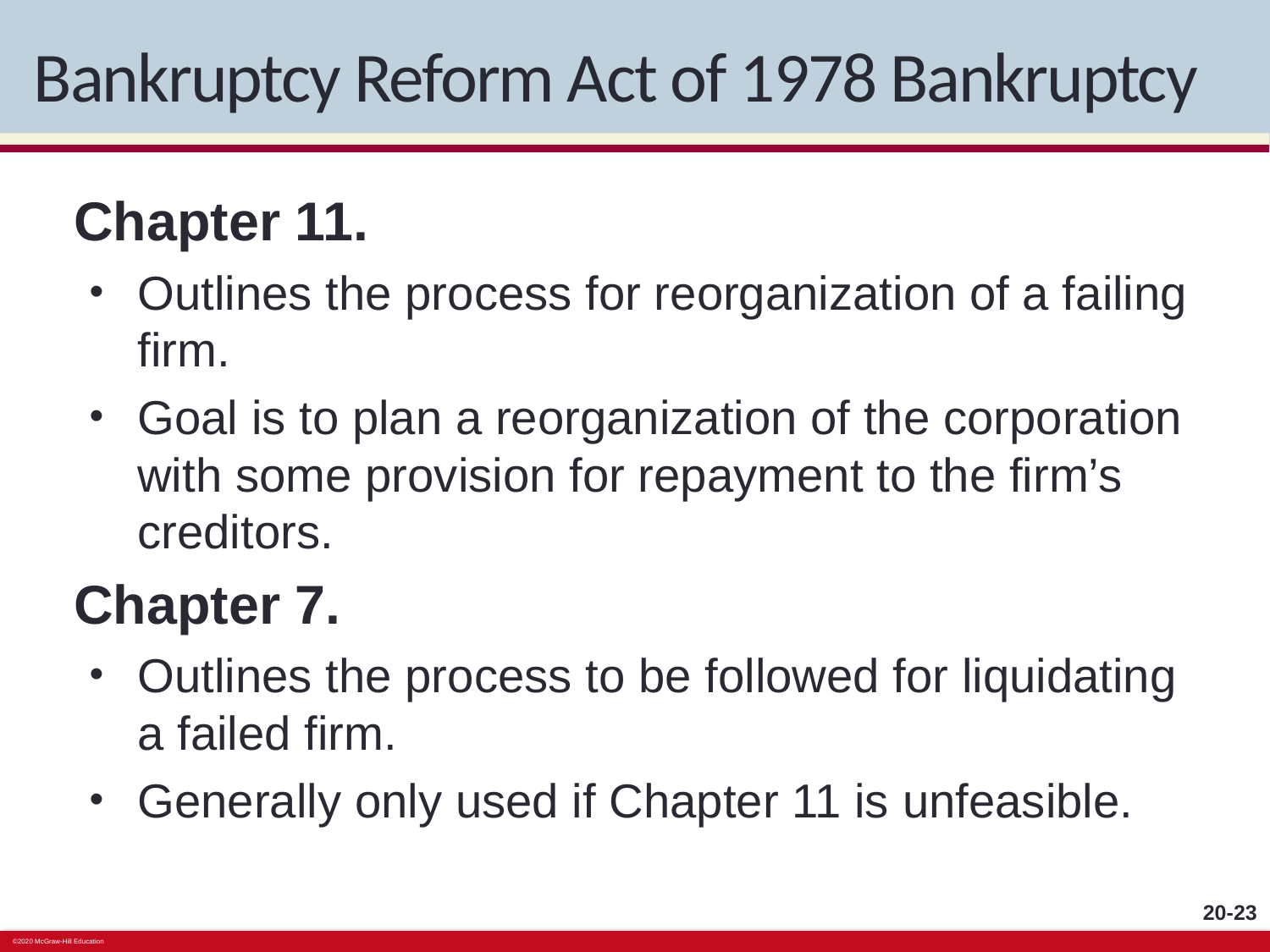

# Bankruptcy Reform Act of 1978 Bankruptcy
Chapter 11.
Outlines the process for reorganization of a failing firm.
Goal is to plan a reorganization of the corporation with some provision for repayment to the firm’s creditors.
Chapter 7.
Outlines the process to be followed for liquidating a failed firm.
Generally only used if Chapter 11 is unfeasible.